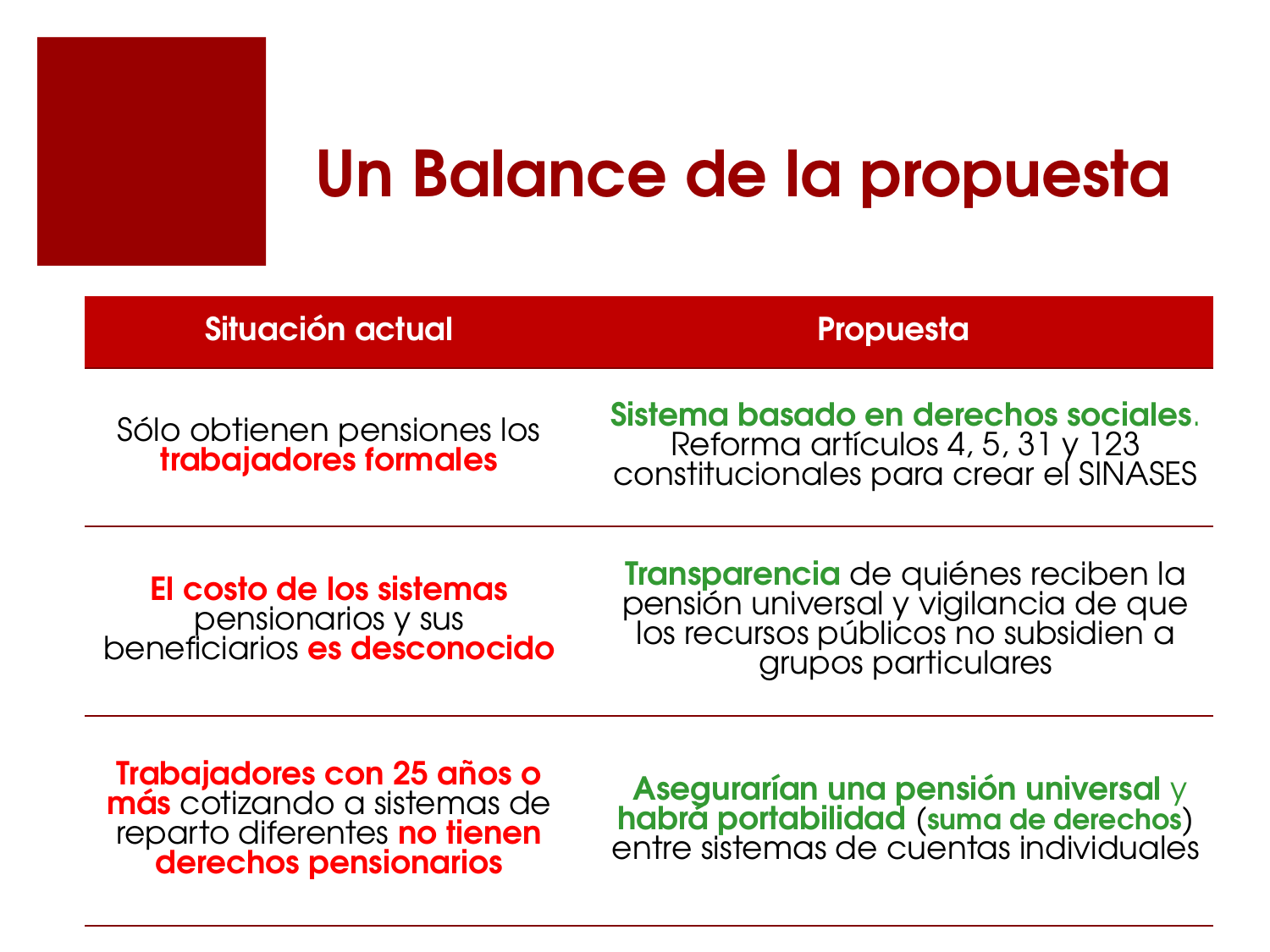

# Un Balance de la propuesta
| Situación actual | Propuesta |
| --- | --- |
| Sólo obtienen pensiones los trabajadores formales | Sistema basado en derechos sociales. Reforma artículos 4, 5, 31 y 123 constitucionales para crear el SINASES |
| El costo de los sistemas pensionarios y sus beneficiarios es desconocido | Transparencia de quiénes reciben la pensión universal y vigilancia de que los recursos públicos no subsidien a grupos particulares |
| Trabajadores con 25 años o más cotizando a sistemas de reparto diferentes no tienen derechos pensionarios | Asegurarían una pensión universal y habrá portabilidad (suma de derechos) entre sistemas de cuentas individuales |